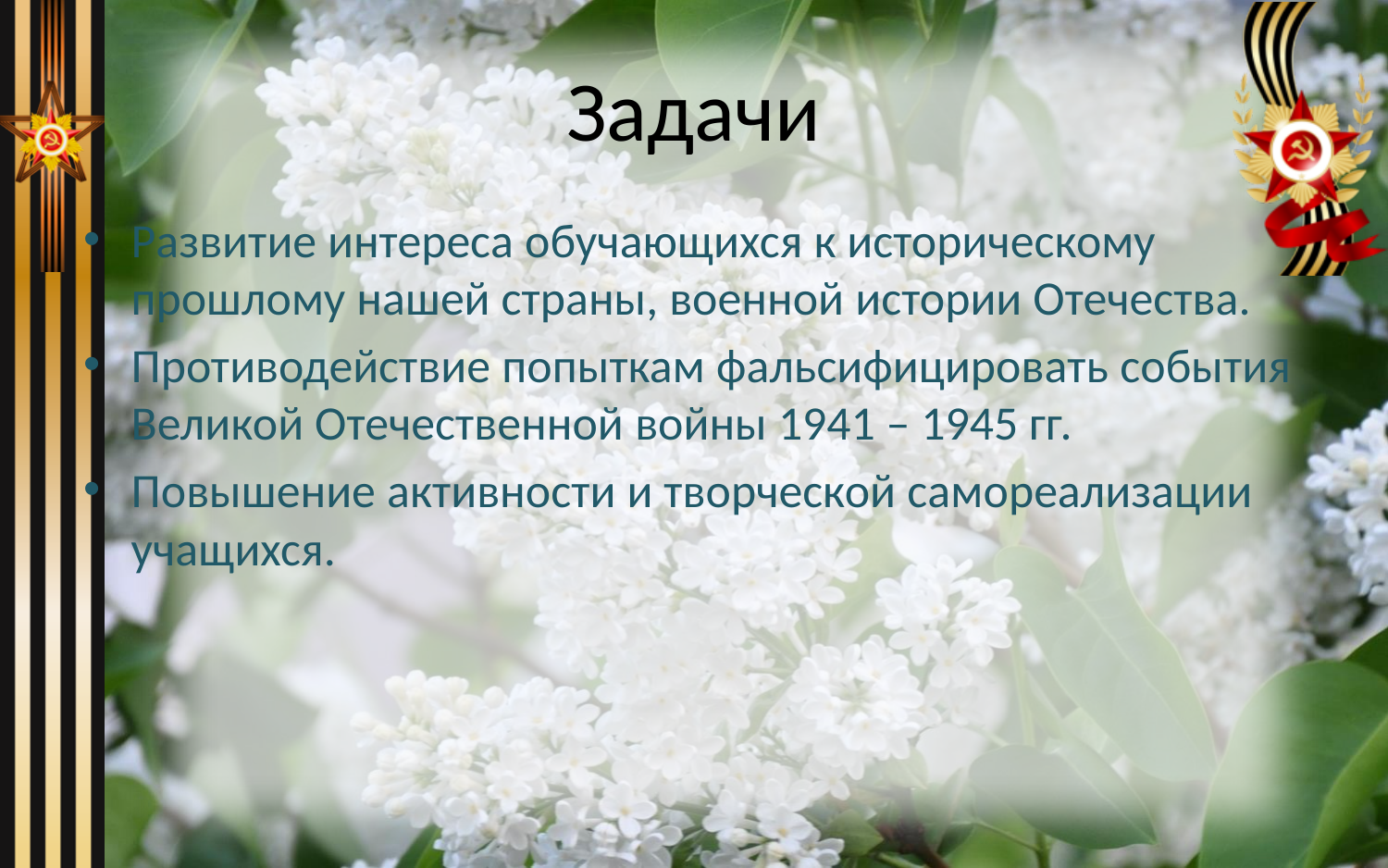

# Задачи
Развитие интереса обучающихся к историческому прошлому нашей страны, военной истории Отечества.
Противодействие попыткам фальсифицировать события Великой Отечественной войны 1941 – 1945 гг.
Повышение активности и творческой самореализации учащихся.